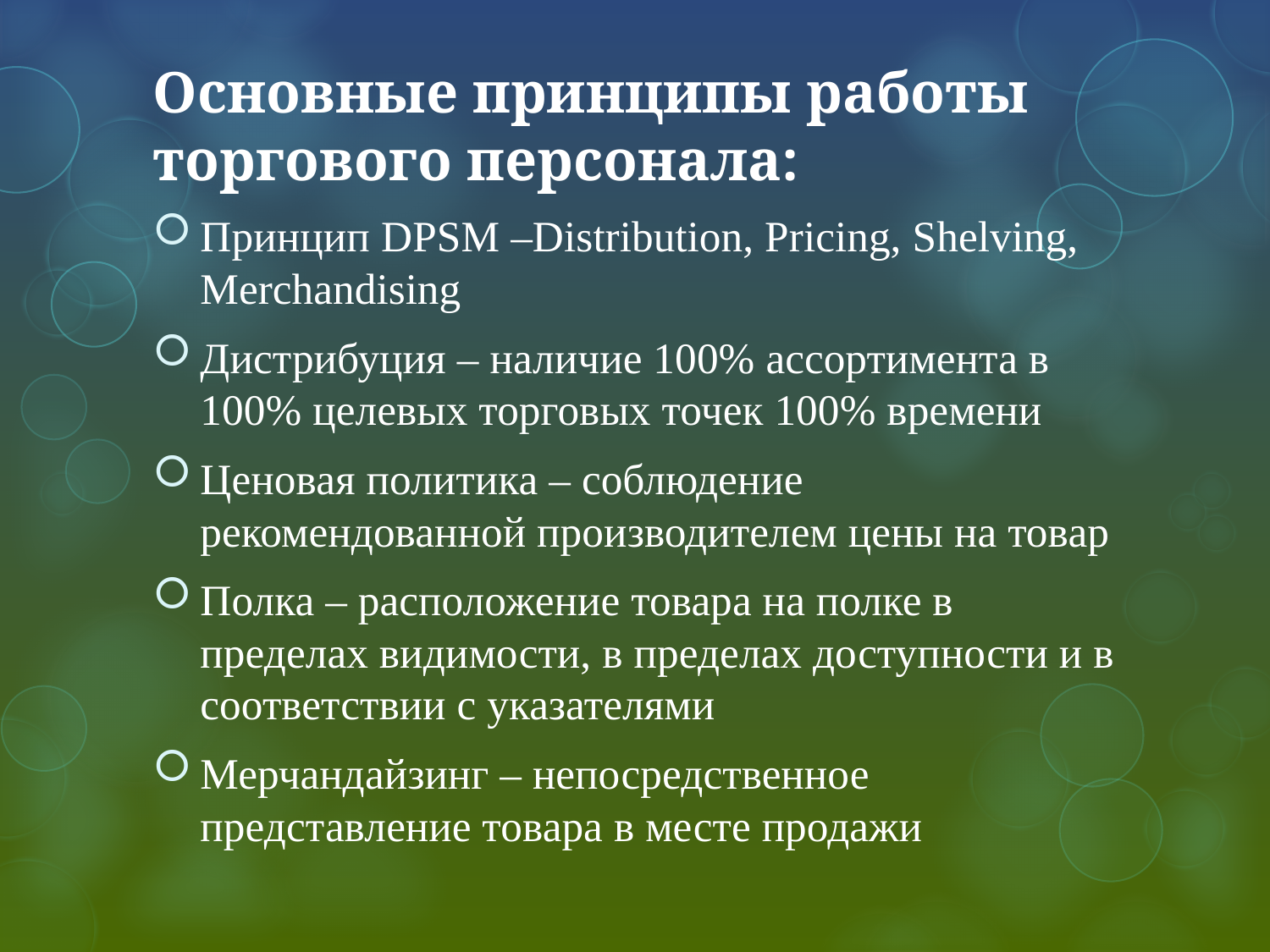

# Основные принципы работы торгового персонала:
Принцип DPSM –Distribution, Pricing, Shelving, Merchandising
Дистрибуция – наличие 100% ассортимента в 100% целевых торговых точек 100% времени
Ценовая политика – соблюдение рекомендованной производителем цены на товар
Полка – расположение товара на полке в пределах видимости, в пределах доступности и в соответствии с указателями
Мерчандайзинг – непосредственное представление товара в месте продажи